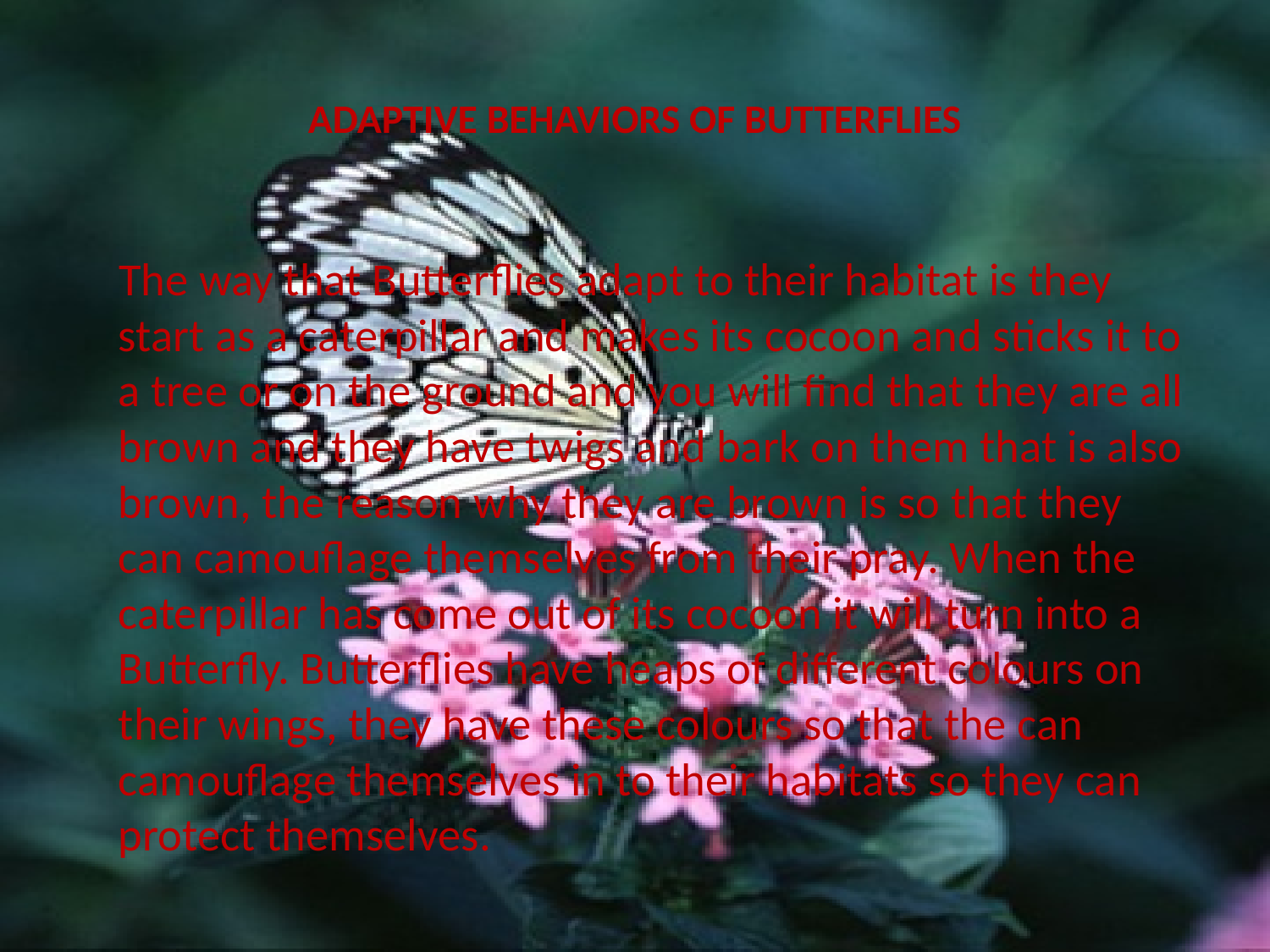

# adaptive Behaviors of Butterflies
    The way that Butterflies adapt to their habitat is they start as a caterpillar and makes its cocoon and sticks it to a tree or on the ground and you will find that they are all brown and they have twigs and bark on them that is also brown, the reason why they are brown is so that they can camouflage themselves from their pray. When the caterpillar has come out of its cocoon it will turn into a Butterfly. Butterflies have heaps of different colours on their wings, they have these colours so that the can camouflage themselves in to their habitats so they can protect themselves.